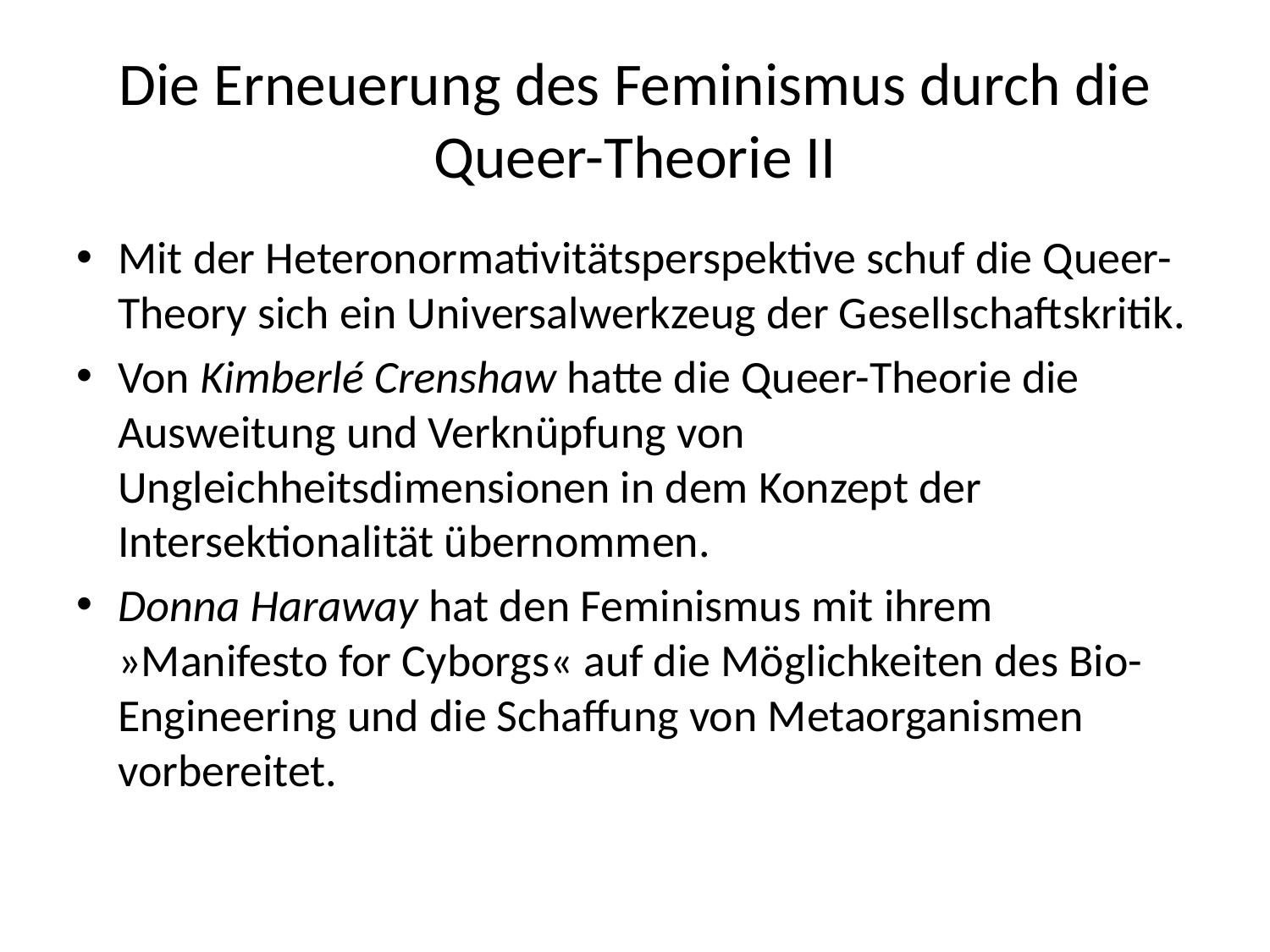

# Die Erneuerung des Feminismus durch die Queer-Theorie II
Mit der Heteronormativitätsperspektive schuf die Queer-Theory sich ein Universalwerkzeug der Gesellschaftskritik.
Von Kimberlé Crenshaw hatte die Queer-Theorie die Ausweitung und Verknüpfung von Ungleichheitsdimensionen in dem Konzept der Intersektionalität übernommen.
Donna Haraway hat den Feminismus mit ihrem »Manifesto for Cyborgs« auf die Möglichkeiten des Bio-Engineering und die Schaffung von Metaorganismen vorbereitet.